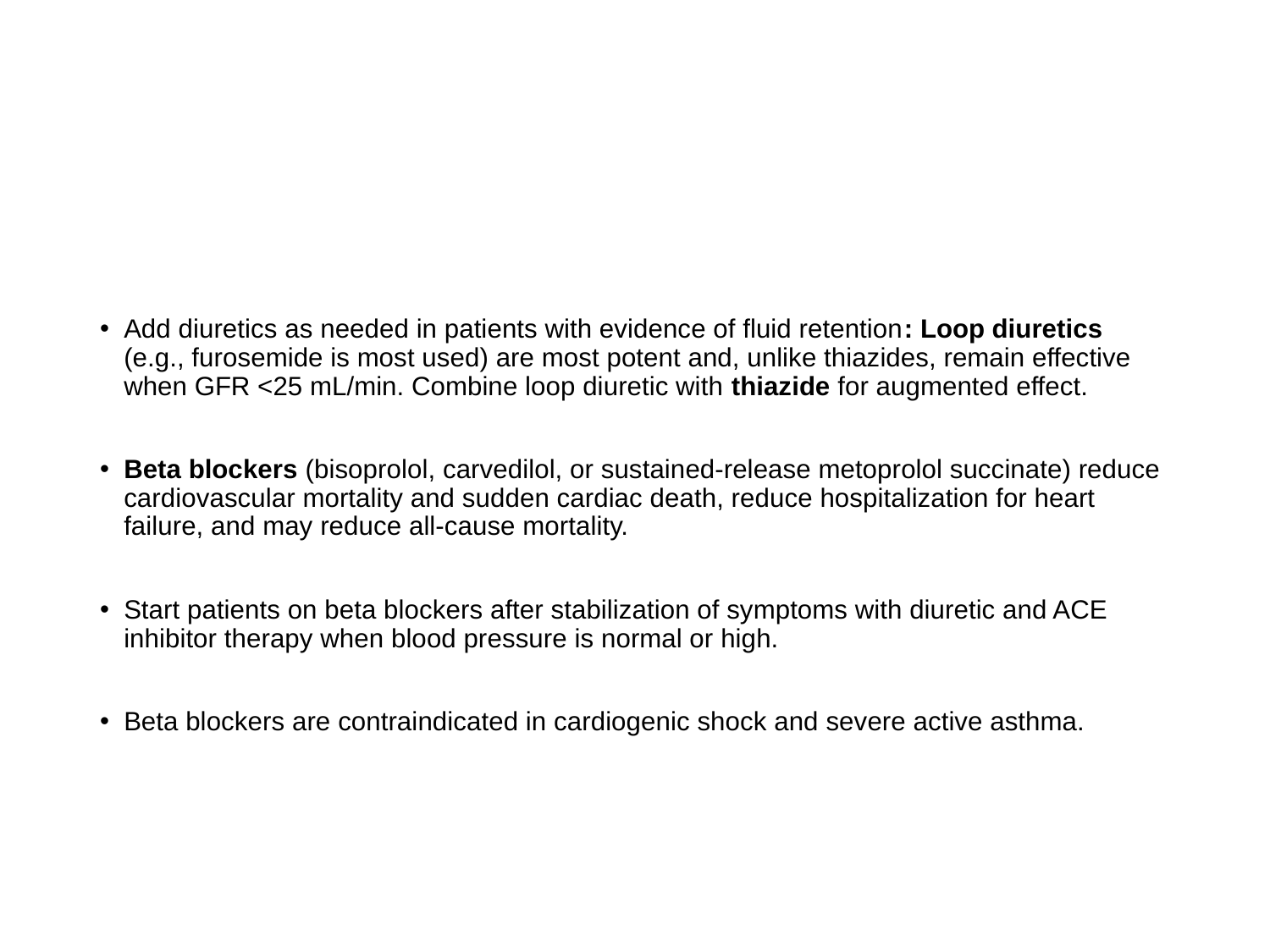

#
Add diuretics as needed in patients with evidence of fluid retention: Loop diuretics (e.g., furosemide is most used) are most potent and, unlike thiazides, remain effective when GFR <25 mL/min. Combine loop diuretic with thiazide for augmented effect.

Beta blockers (bisoprolol, carvedilol, or sustained-release metoprolol succinate) reduce cardiovascular mortality and sudden cardiac death, reduce hospitalization for heart failure, and may reduce all-cause mortality.

Start patients on beta blockers after stabilization of symptoms with diuretic and ACE inhibitor therapy when blood pressure is normal or high.

Beta blockers are contraindicated in cardiogenic shock and severe active asthma.